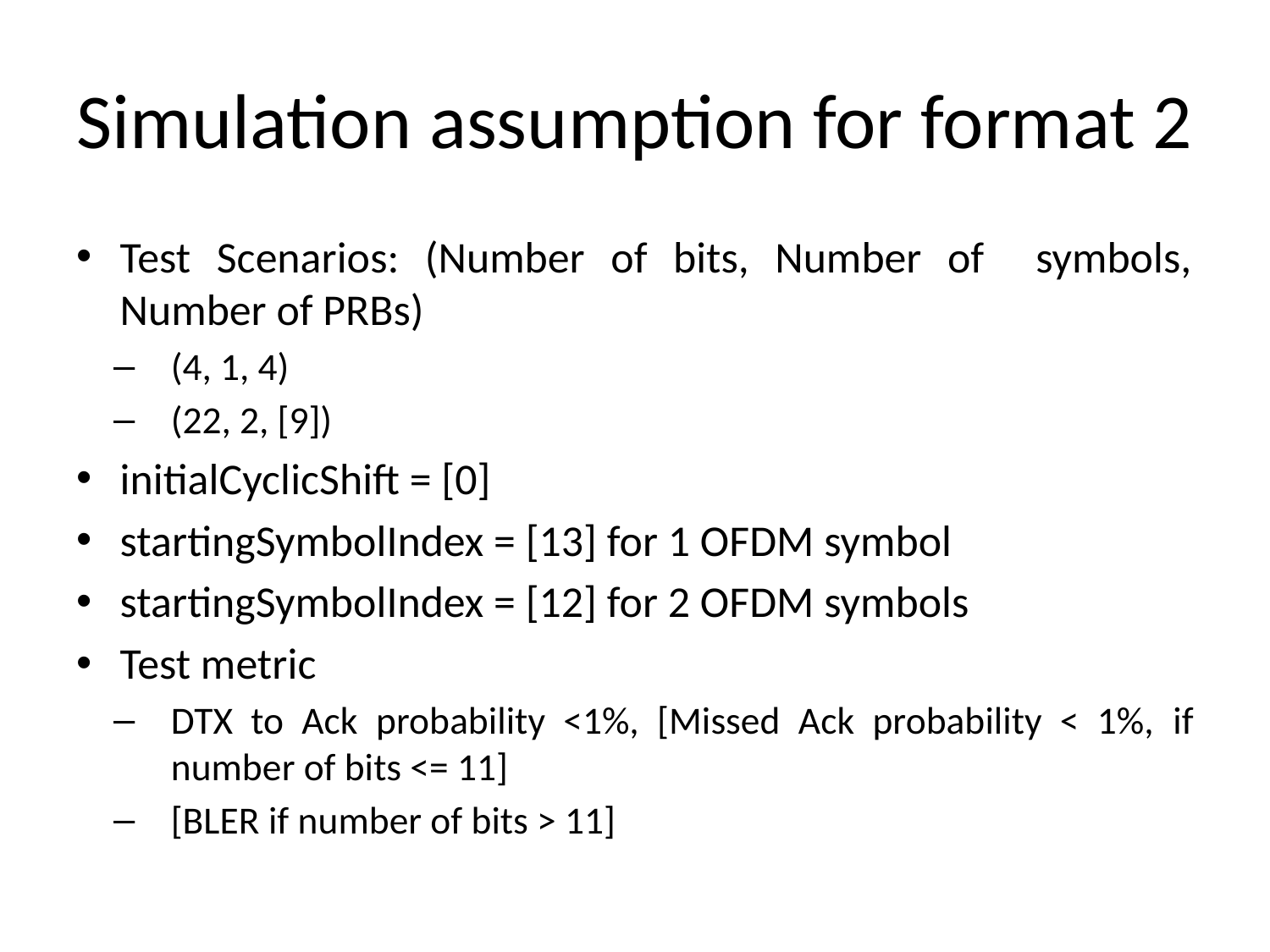

# Simulation assumption for format 2
Test Scenarios: (Number of bits, Number of  symbols, Number of PRBs)
(4, 1, 4)
(22, 2, [9])
initialCyclicShift = [0]
startingSymbolIndex = [13] for 1 OFDM symbol
startingSymbolIndex = [12] for 2 OFDM symbols
Test metric
DTX to Ack probability <1%, [Missed Ack probability < 1%, if number of bits <= 11]
[BLER if number of bits > 11]